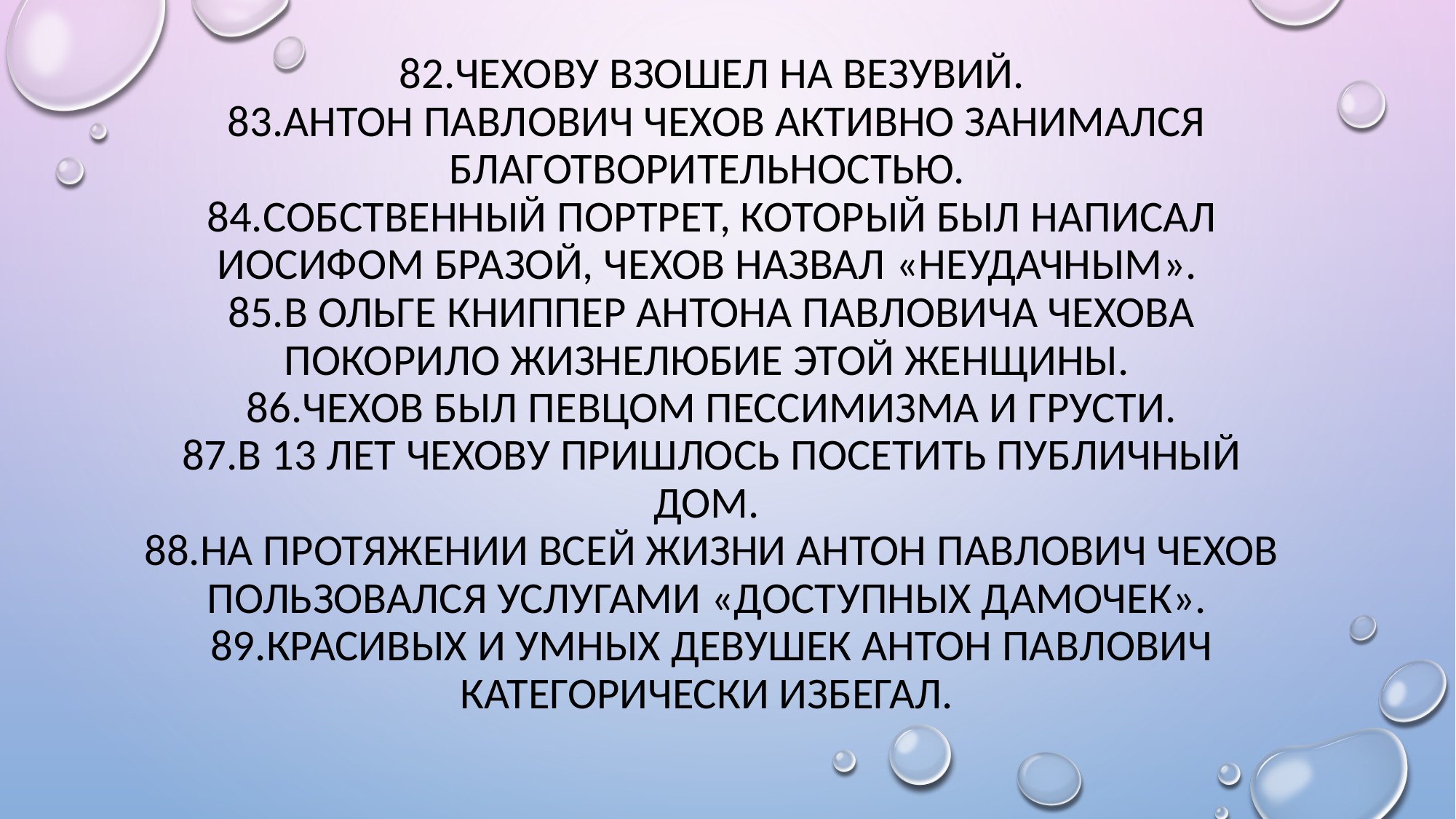

# 82.Чехову взошел на Везувий. 83.Антон Павлович Чехов активно занимался благотворительностью. 84.Собственный портрет, который был написал Иосифом Бразой, Чехов назвал «неудачным». 85.В Ольге Книппер Антона Павловича Чехова покорило жизнелюбие этой женщины. 86.Чехов был певцом пессимизма и грусти. 87.В 13 лет Чехову пришлось посетить публичный дом. 88.На протяжении всей жизни Антон Павлович Чехов пользовался услугами «доступных дамочек». 89.Красивых и умных девушек Антон Павлович категорически избегал.